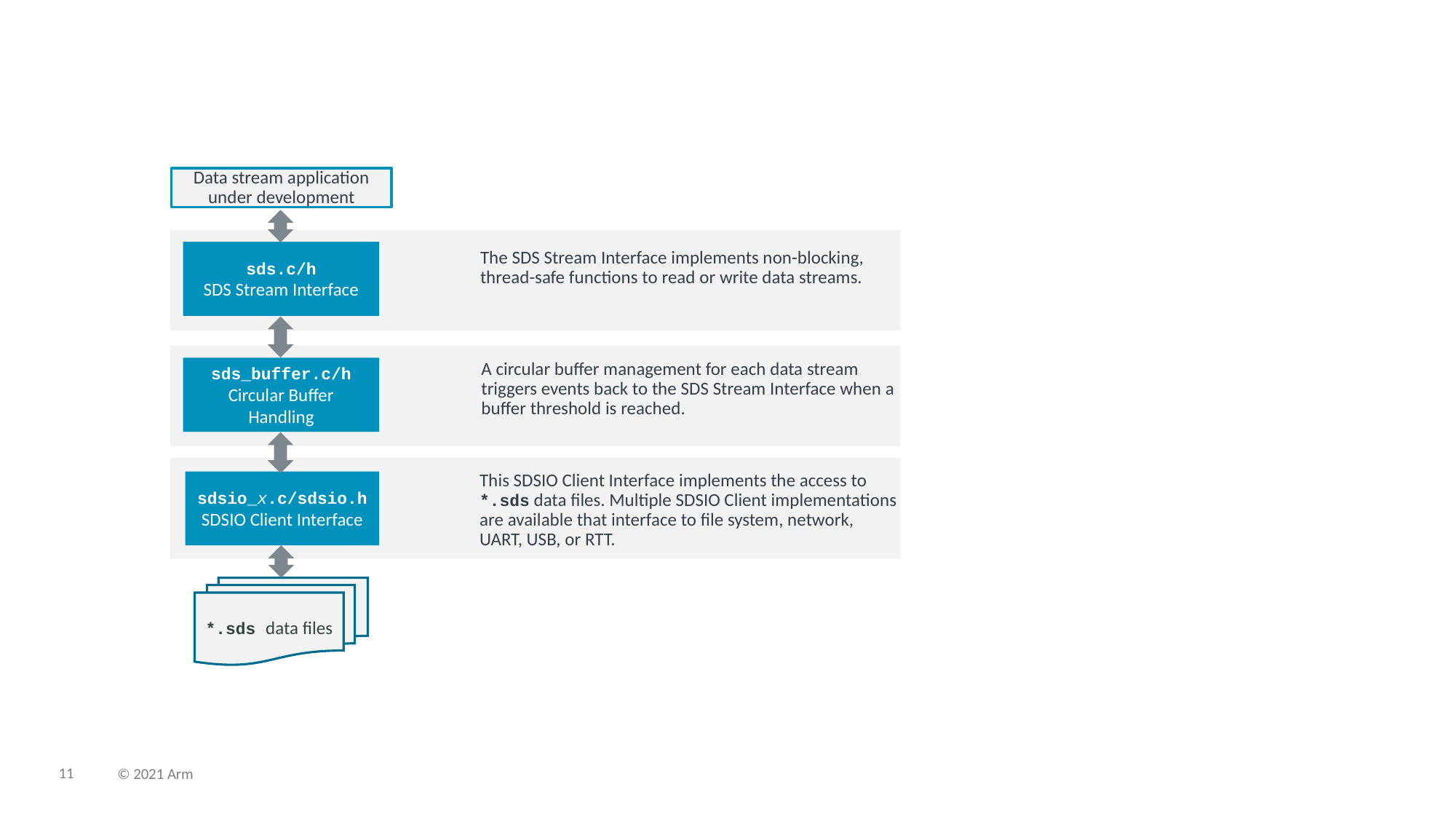

Data stream application under development

sds.c/h
SDS Stream Interface
The SDS Stream Interface implements non-blocking, thread-safe functions to read or write data streams.

sds_buffer.c/h
Circular Buffer Handling
A circular buffer management for each data stream
triggers events back to the SDS Stream Interface when a buffer threshold is reached.

This SDSIO Client Interface implements the access to  *.sds data files. Multiple SDSIO Client implementations are available that interface to file system, network, UART, USB, or RTT.
sdsio_x.c/sdsio.h
SDSIO Client Interface

*.sds data files